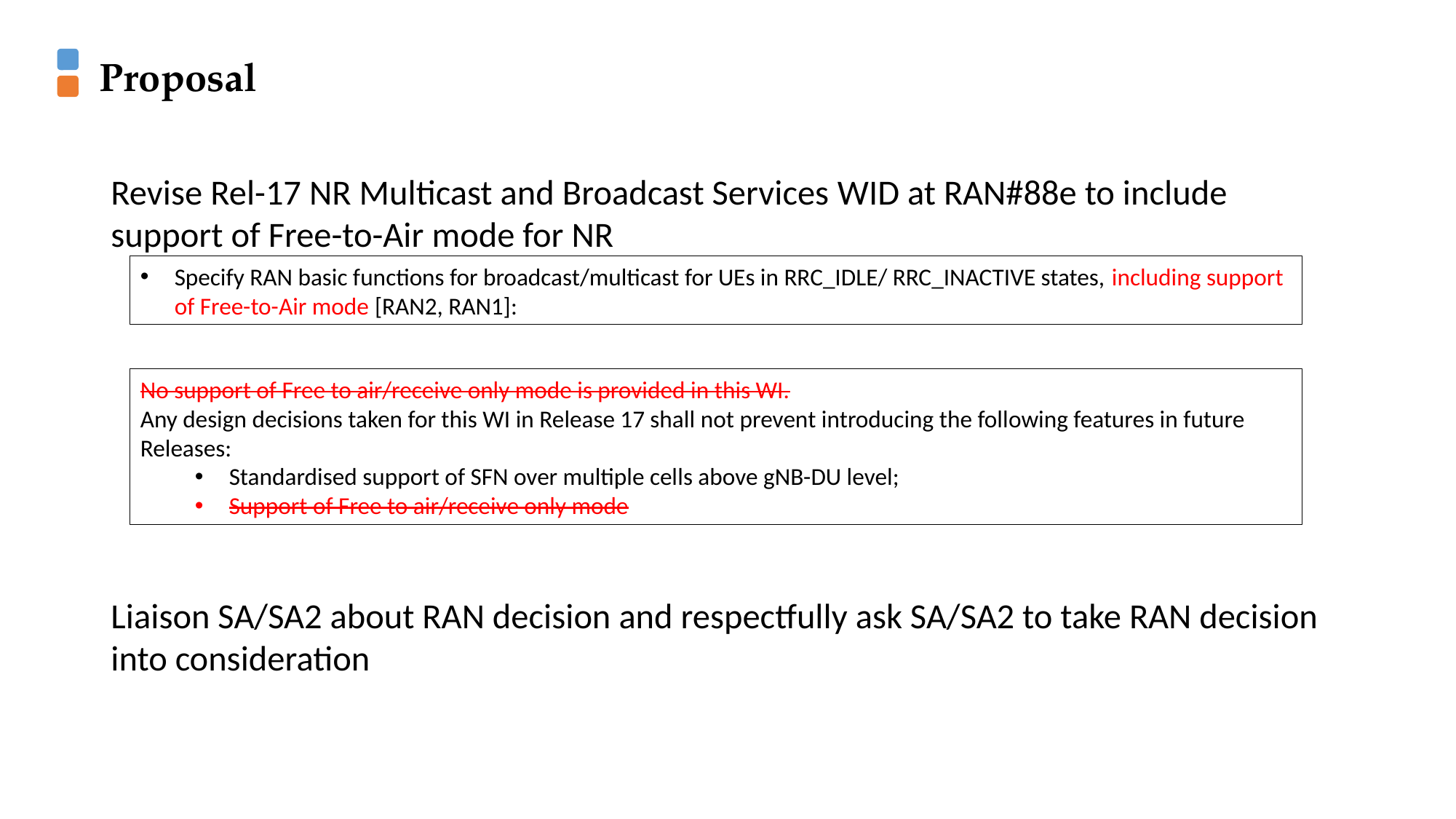

Proposal
Revise Rel-17 NR Multicast and Broadcast Services WID at RAN#88e to include support of Free-to-Air mode for NR

Liaison SA/SA2 about RAN decision and respectfully ask SA/SA2 to take RAN decision into consideration

Specify RAN basic functions for broadcast/multicast for UEs in RRC_IDLE/ RRC_INACTIVE states, including support of Free-to-Air mode [RAN2, RAN1]:
No support of Free to air/receive only mode is provided in this WI.
Any design decisions taken for this WI in Release 17 shall not prevent introducing the following features in future Releases:
Standardised support of SFN over multiple cells above gNB-DU level;
Support of Free to air/receive only mode